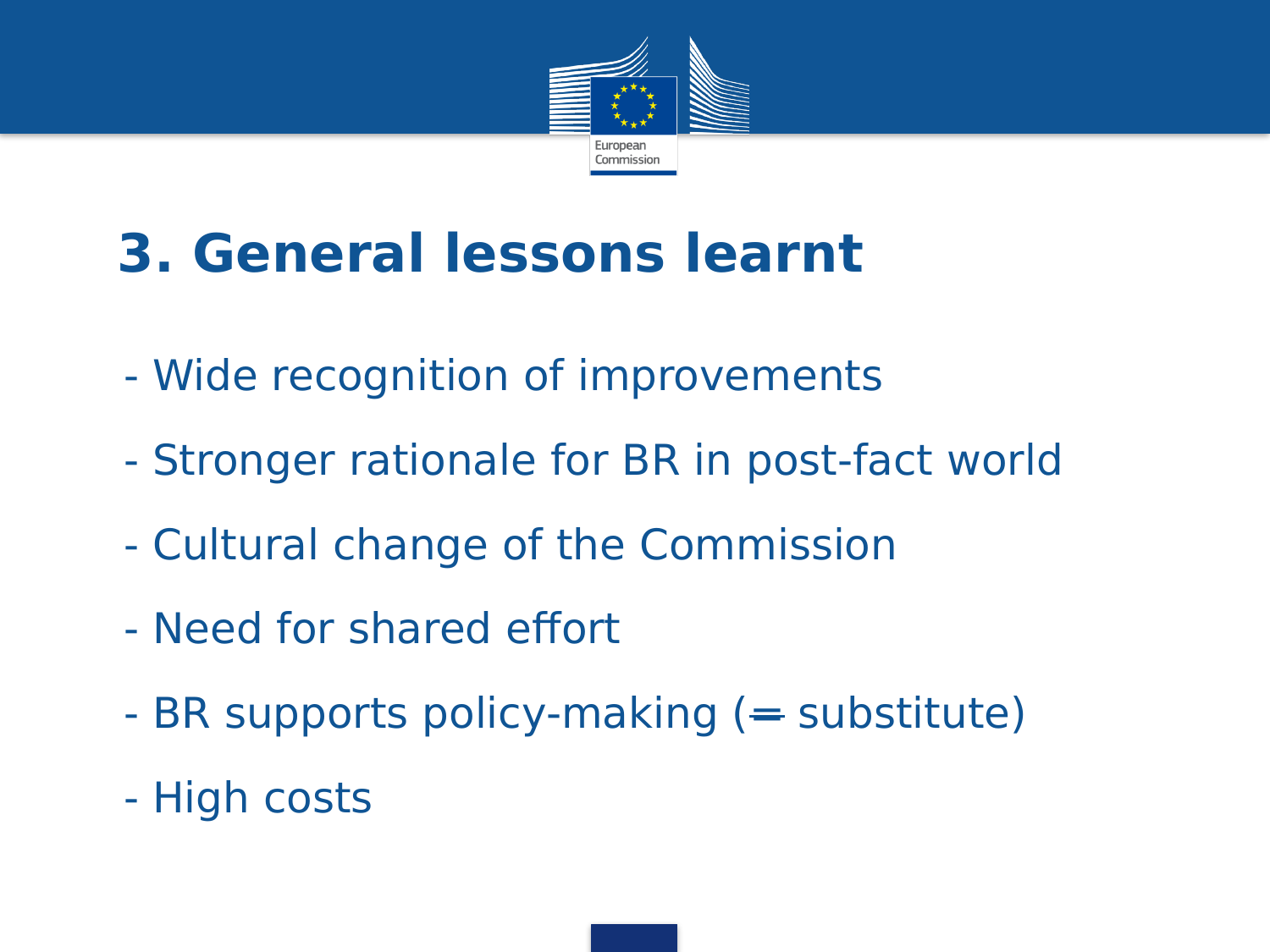

# 3. General lessons learnt
- Wide recognition of improvements
- Stronger rationale for BR in post-fact world
- Cultural change of the Commission
- Need for shared effort
- BR supports policy-making (= substitute)
- High costs